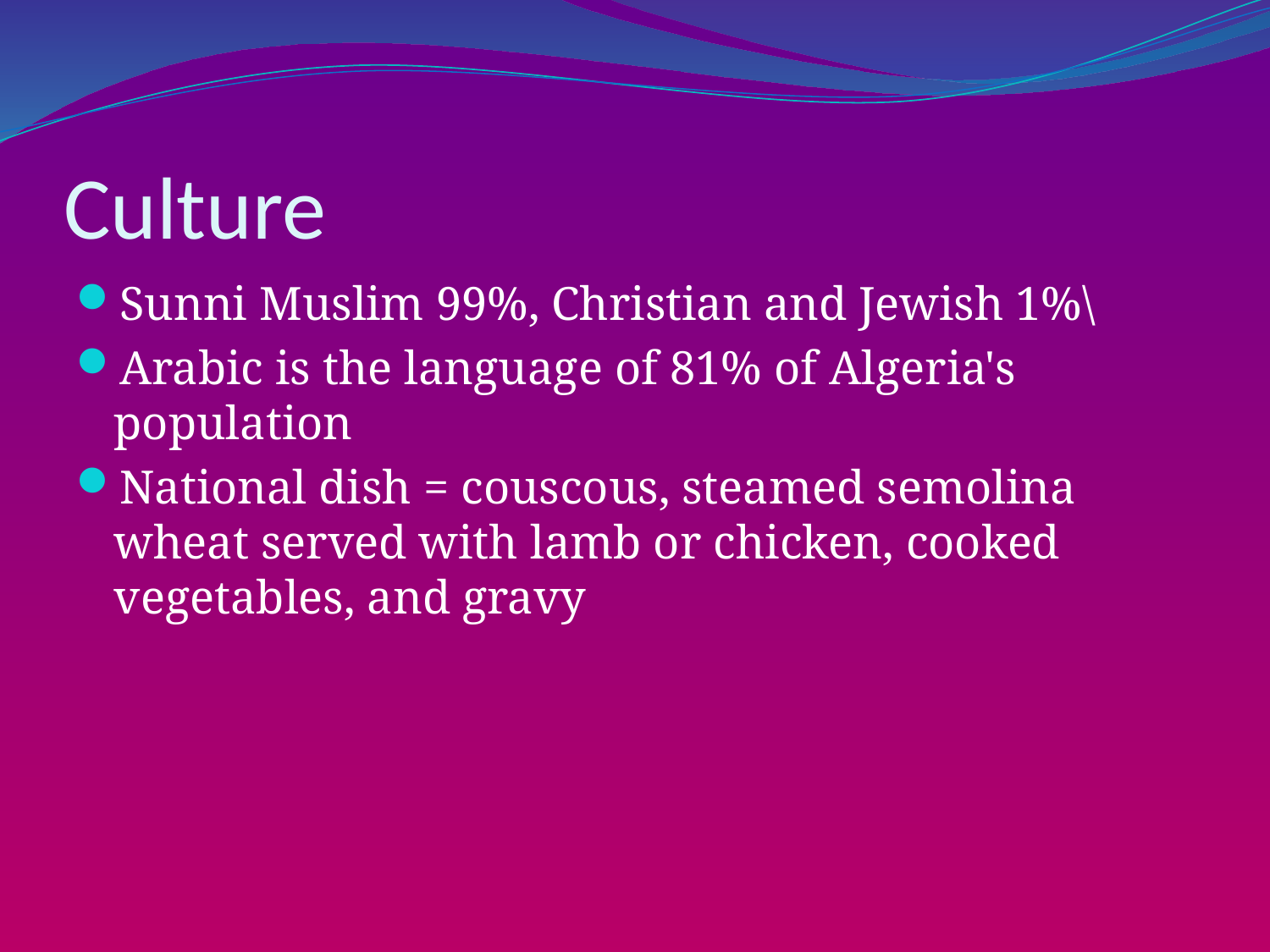

# Culture
Sunni Muslim 99%, Christian and Jewish 1%\
Arabic is the language of 81% of Algeria's population
National dish = couscous, steamed semolina wheat served with lamb or chicken, cooked vegetables, and gravy